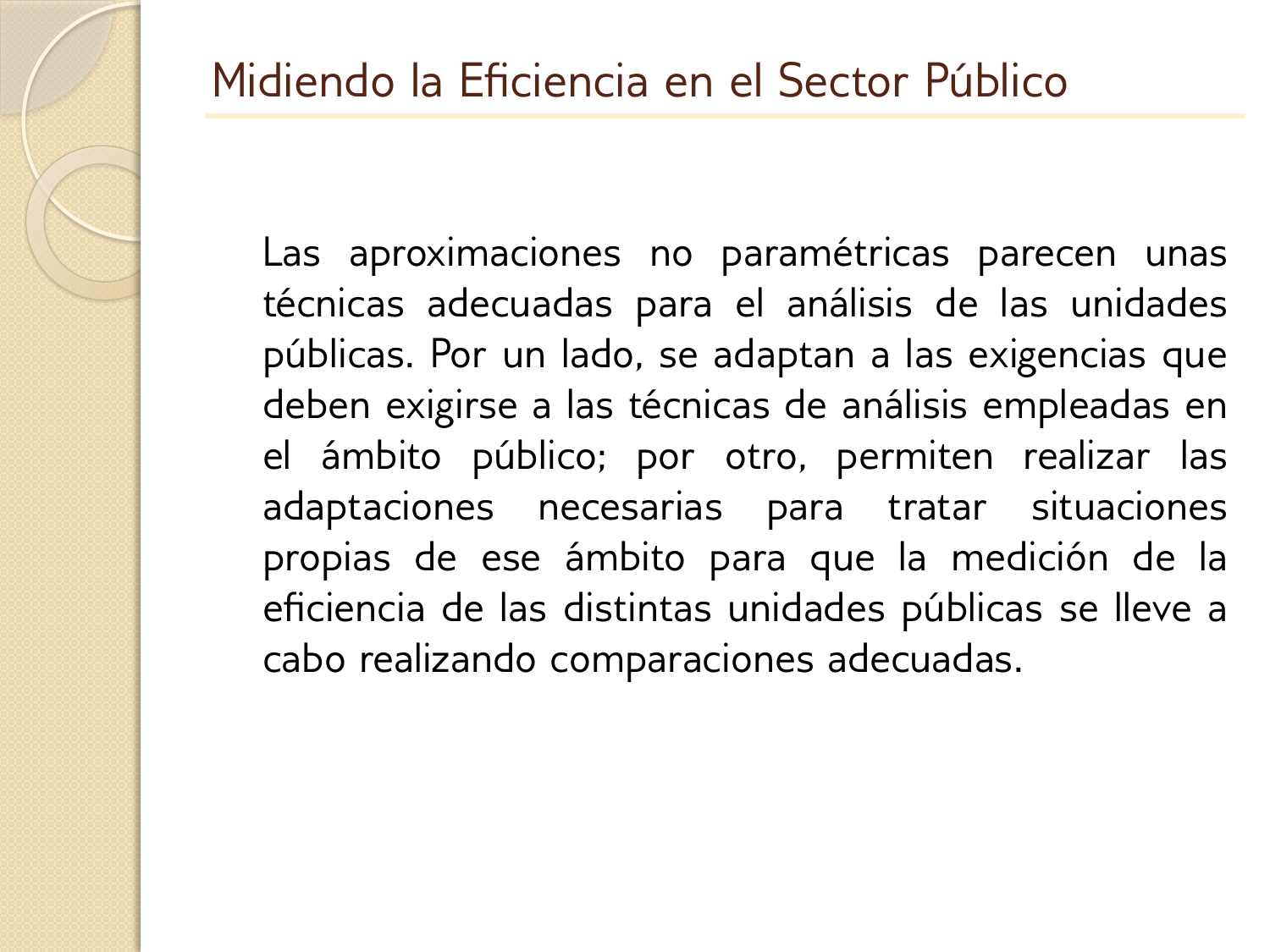

# Midiendo la Eficiencia en el Sector Público

	Las aproximaciones no paramétricas parecen unas técnicas adecuadas para el análisis de las unidades públicas. Por un lado, se adaptan a las exigencias que deben exigirse a las técnicas de análisis empleadas en el ámbito público; por otro, permiten realizar las adaptaciones necesarias para tratar situaciones propias de ese ámbito para que la medición de la eficiencia de las distintas unidades públicas se lleve a cabo realizando comparaciones adecuadas.